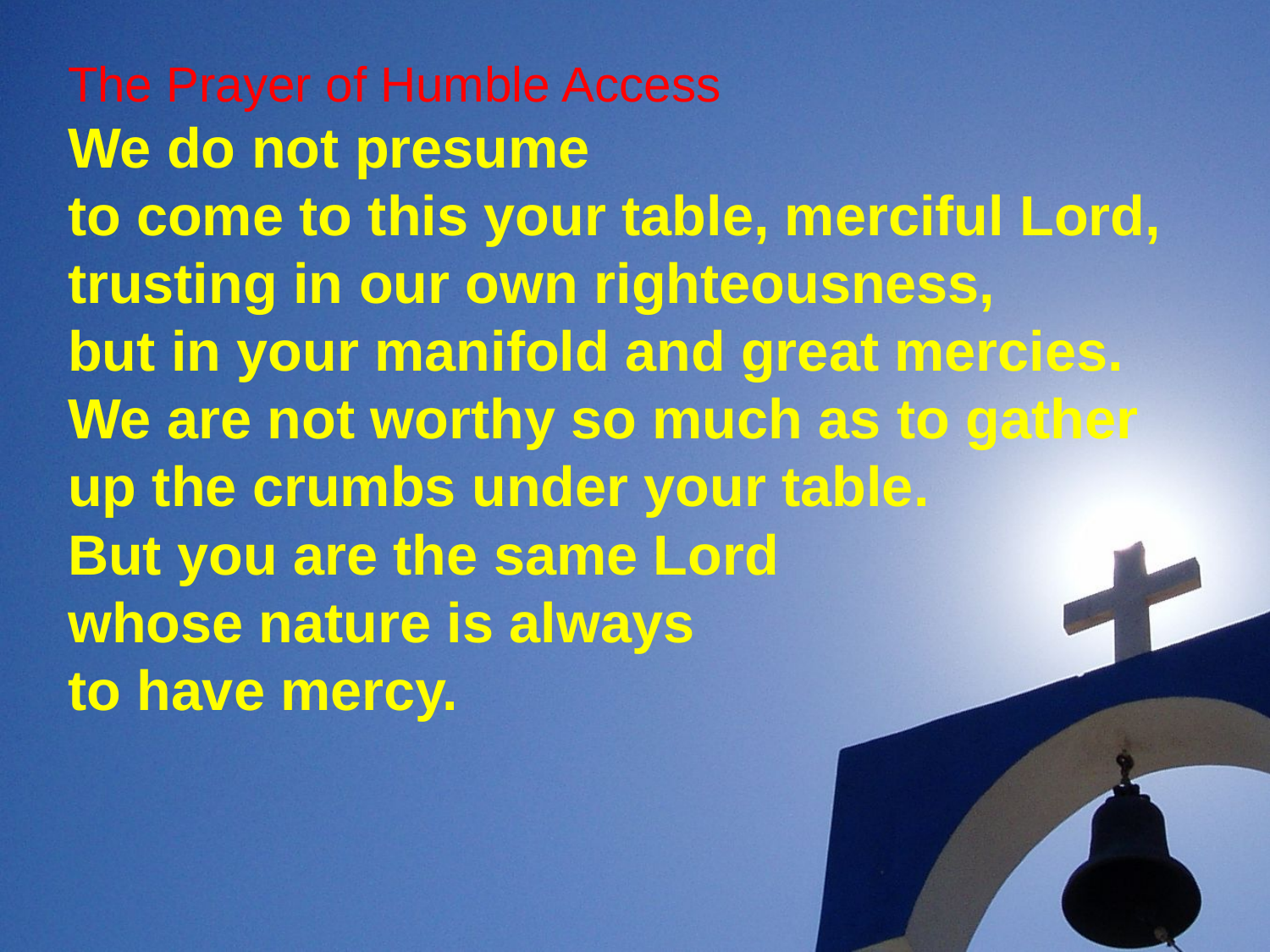

The Prayer of Humble Access
We do not presume
to come to this your table, merciful Lord, trusting in our own righteousness,
but in your manifold and great mercies.
We are not worthy so much as to gather up the crumbs under your table.
But you are the same Lord
whose nature is always
to have mercy.